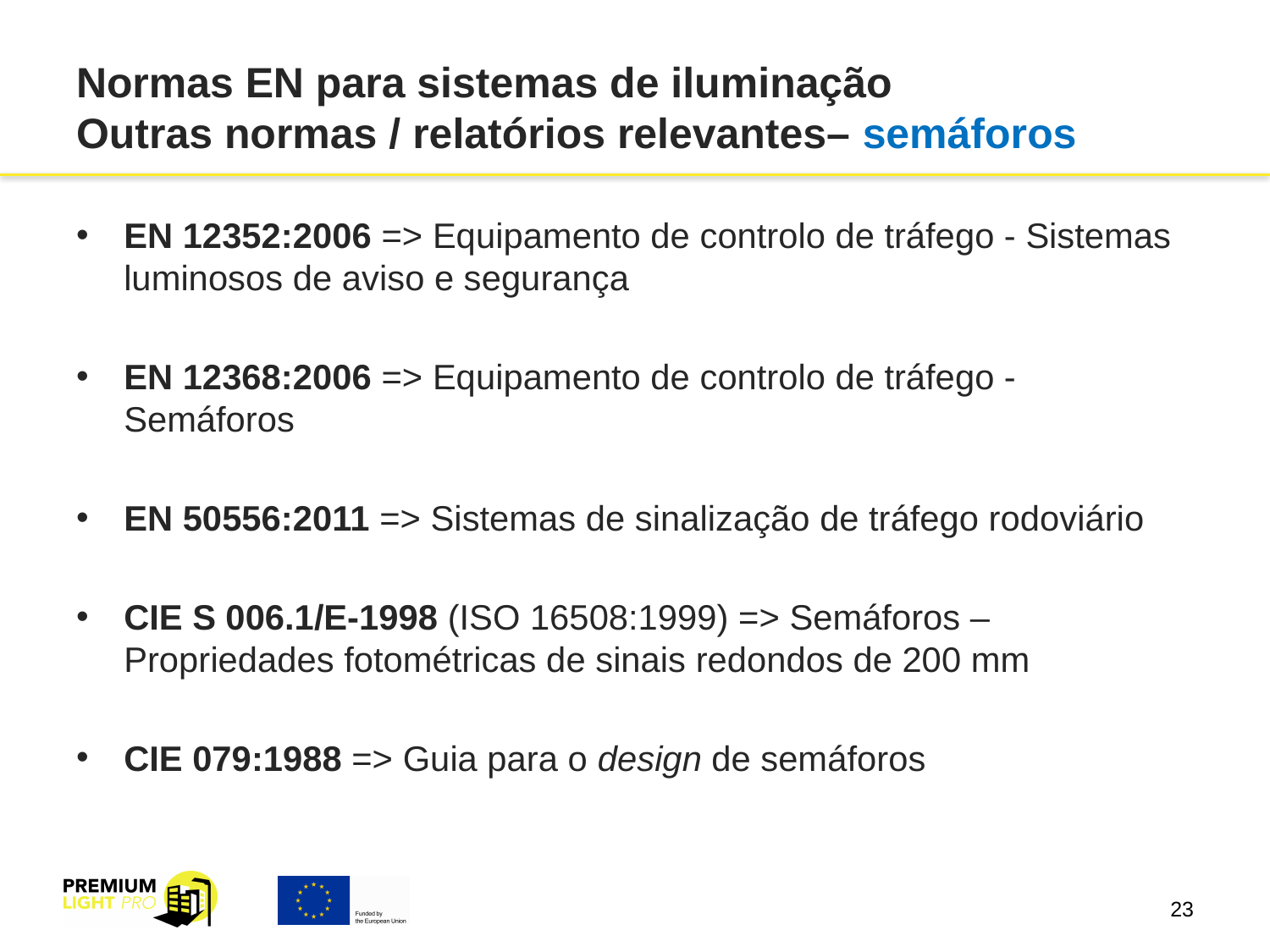

# Normas EN para sistemas de iluminação Outras normas / relatórios relevantes– semáforos
EN 12352:2006 => Equipamento de controlo de tráfego - Sistemas luminosos de aviso e segurança

EN 12368:2006 => Equipamento de controlo de tráfego - Semáforos

EN 50556:2011 => Sistemas de sinalização de tráfego rodoviário

CIE S 006.1/E-1998 (ISO 16508:1999) => Semáforos – Propriedades fotométricas de sinais redondos de 200 mm

CIE 079:1988 => Guia para o design de semáforos